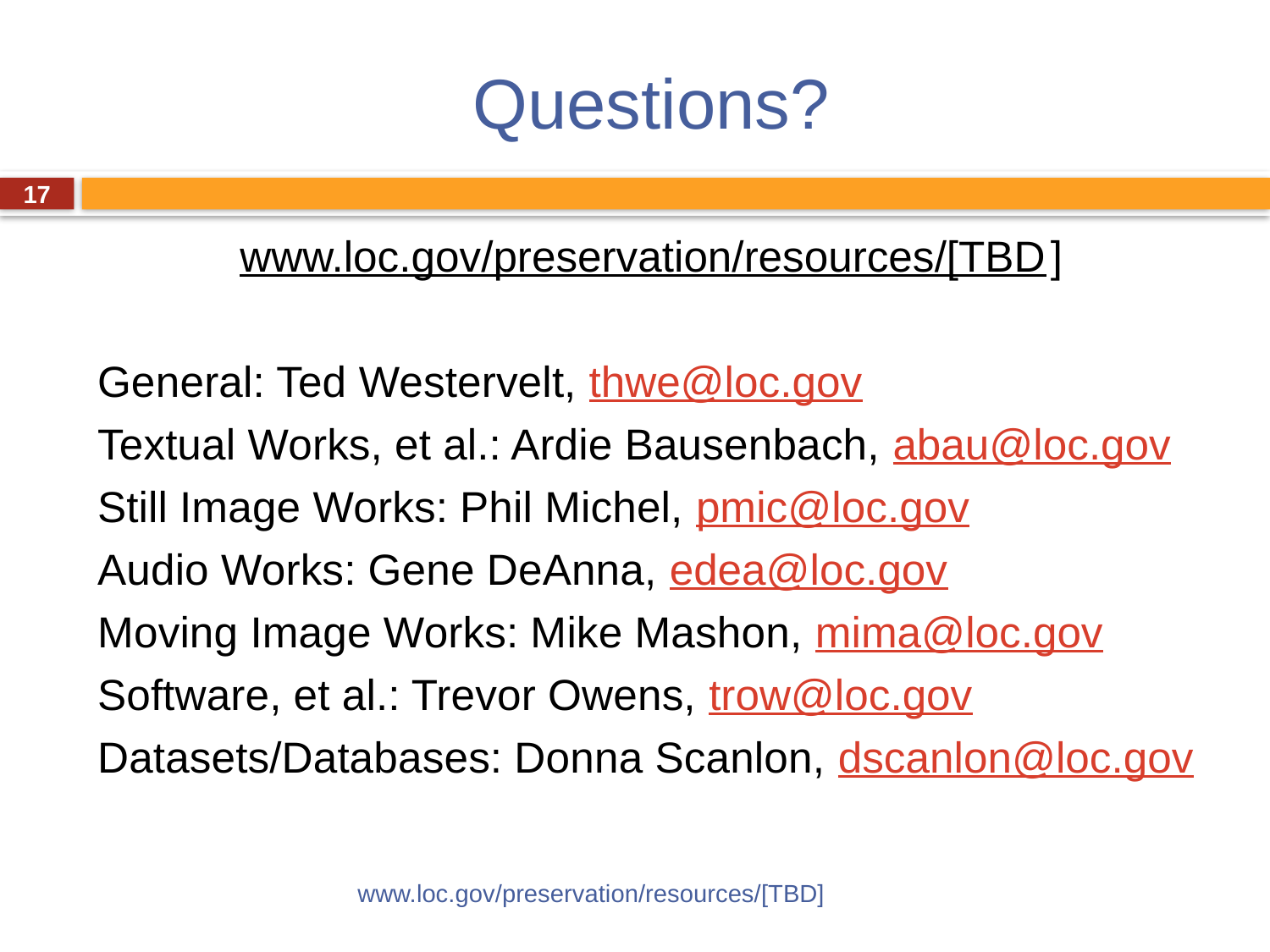

# Questions?
17
www.loc.gov/preservation/resources/[TBD]

General: Ted Westervelt, thwe@loc.gov
Textual Works, et al.: Ardie Bausenbach, abau@loc.gov
Still Image Works: Phil Michel, pmic@loc.gov
Audio Works: Gene DeAnna, edea@loc.gov
Moving Image Works: Mike Mashon, mima@loc.gov
Software, et al.: Trevor Owens, trow@loc.gov
Datasets/Databases: Donna Scanlon, dscanlon@loc.gov

www.loc.gov/preservation/resources/[TBD]